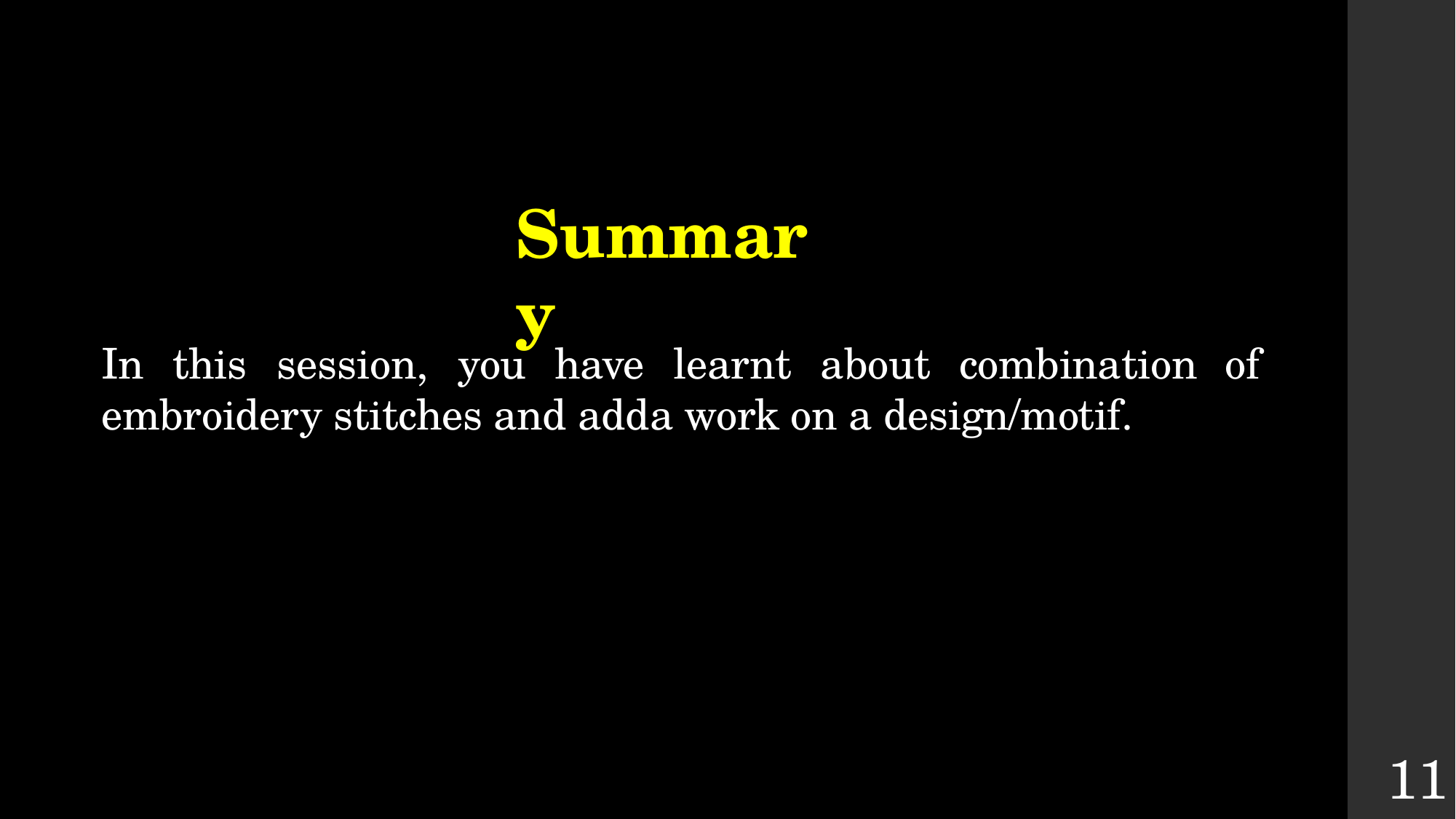

Summary
In this session, you have learnt about combination of embroidery stitches and adda work on a design/motif.
11